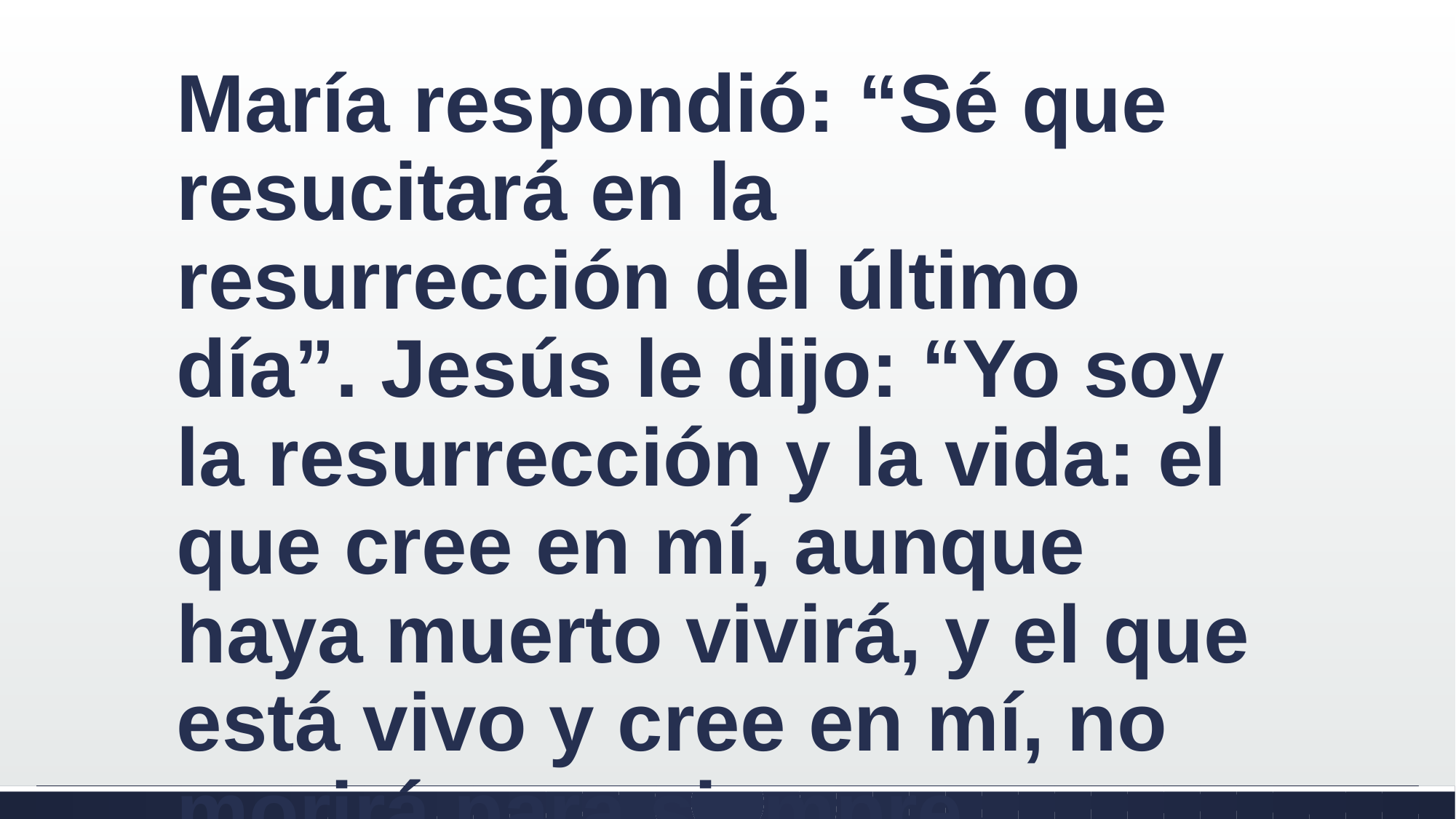

#
María respondió: “Sé que resucitará en la resurrección del último día”. Jesús le dijo: “Yo soy la resurrección y la vida: el que cree en mí, aunque haya muerto vivirá, y el que está vivo y cree en mí, no morirá para siempre.